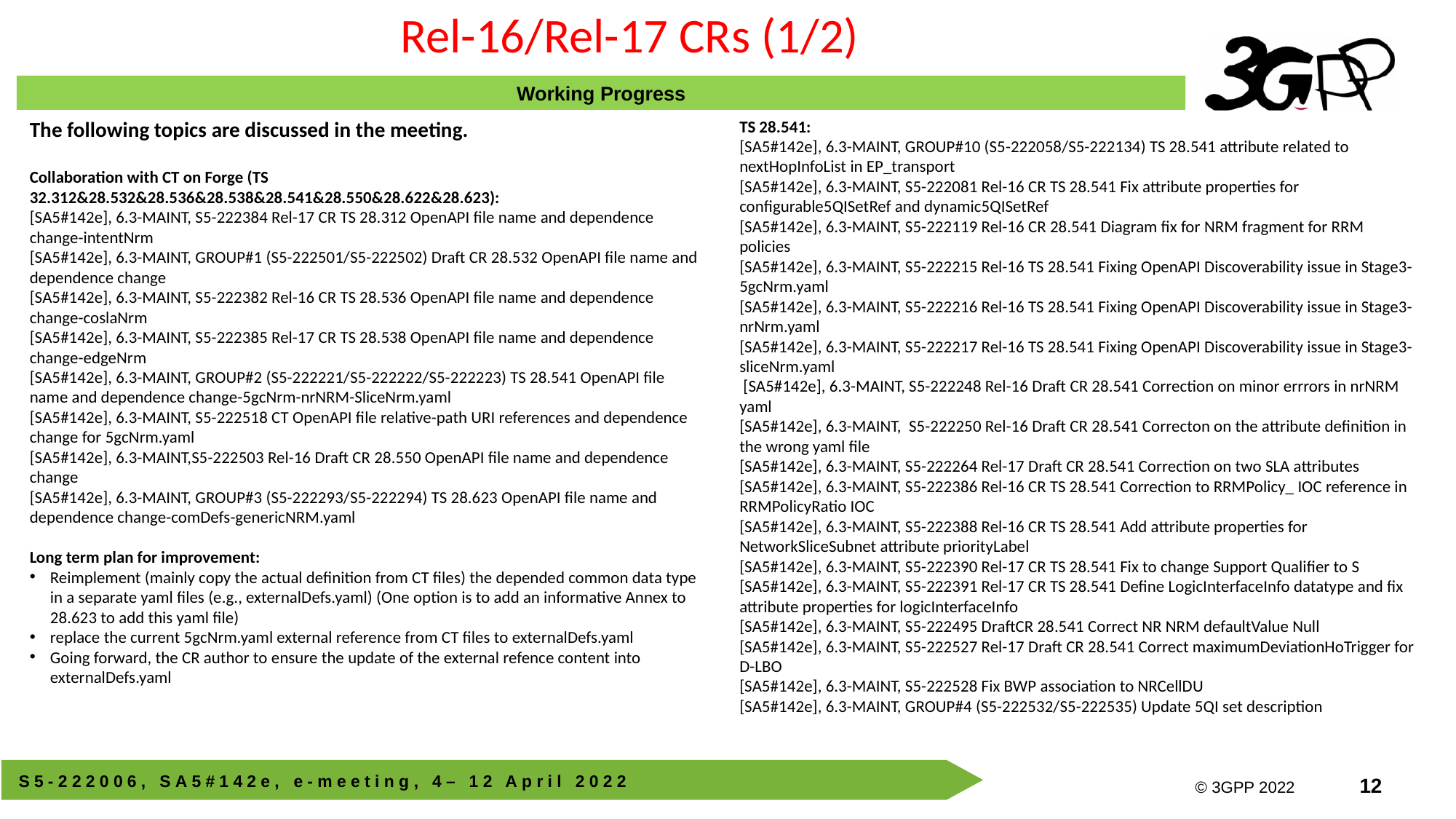

Rel-16/Rel-17 CRs (1/2)
Working Progress
The following topics are discussed in the meeting.

Collaboration with CT on Forge (TS 32.312&28.532&28.536&28.538&28.541&28.550&28.622&28.623):
[SA5#142e], 6.3-MAINT, S5-222384 Rel-17 CR TS 28.312 OpenAPI file name and dependence change-intentNrm
[SA5#142e], 6.3-MAINT, GROUP#1 (S5-222501/S5-222502) Draft CR 28.532 OpenAPI file name and dependence change
[SA5#142e], 6.3-MAINT, S5-222382 Rel-16 CR TS 28.536 OpenAPI file name and dependence change-coslaNrm
[SA5#142e], 6.3-MAINT, S5-222385 Rel-17 CR TS 28.538 OpenAPI file name and dependence change-edgeNrm
[SA5#142e], 6.3-MAINT, GROUP#2 (S5-222221/S5-222222/S5-222223) TS 28.541 OpenAPI file name and dependence change-5gcNrm-nrNRM-SliceNrm.yaml
[SA5#142e], 6.3-MAINT, S5-222518 CT OpenAPI file relative-path URI references and dependence change for 5gcNrm.yaml
[SA5#142e], 6.3-MAINT,S5-222503 Rel-16 Draft CR 28.550 OpenAPI file name and dependence change
[SA5#142e], 6.3-MAINT, GROUP#3 (S5-222293/S5-222294) TS 28.623 OpenAPI file name and dependence change-comDefs-genericNRM.yaml

Long term plan for improvement:
Reimplement (mainly copy the actual definition from CT files) the depended common data type in a separate yaml files (e.g., externalDefs.yaml) (One option is to add an informative Annex to 28.623 to add this yaml file)
replace the current 5gcNrm.yaml external reference from CT files to externalDefs.yaml
Going forward, the CR author to ensure the update of the external refence content into externalDefs.yaml
TS 28.541:
[SA5#142e], 6.3-MAINT, GROUP#10 (S5-222058/S5-222134) TS 28.541 attribute related to nextHopInfoList in EP_transport
[SA5#142e], 6.3-MAINT, S5-222081 Rel-16 CR TS 28.541 Fix attribute properties for configurable5QISetRef and dynamic5QISetRef
[SA5#142e], 6.3-MAINT, S5-222119 Rel-16 CR 28.541 Diagram fix for NRM fragment for RRM policies
[SA5#142e], 6.3-MAINT, S5-222215 Rel-16 TS 28.541 Fixing OpenAPI Discoverability issue in Stage3-5gcNrm.yaml
[SA5#142e], 6.3-MAINT, S5-222216 Rel-16 TS 28.541 Fixing OpenAPI Discoverability issue in Stage3-nrNrm.yaml
[SA5#142e], 6.3-MAINT, S5-222217 Rel-16 TS 28.541 Fixing OpenAPI Discoverability issue in Stage3-sliceNrm.yaml
 [SA5#142e], 6.3-MAINT, S5-222248 Rel-16 Draft CR 28.541 Correction on minor errrors in nrNRM yaml
[SA5#142e], 6.3-MAINT,  S5-222250 Rel-16 Draft CR 28.541 Correcton on the attribute definition in the wrong yaml file
[SA5#142e], 6.3-MAINT, S5-222264 Rel-17 Draft CR 28.541 Correction on two SLA attributes
[SA5#142e], 6.3-MAINT, S5-222386 Rel-16 CR TS 28.541 Correction to RRMPolicy_ IOC reference in RRMPolicyRatio IOC
[SA5#142e], 6.3-MAINT, S5-222388 Rel-16 CR TS 28.541 Add attribute properties for NetworkSliceSubnet attribute priorityLabel
[SA5#142e], 6.3-MAINT, S5-222390 Rel-17 CR TS 28.541 Fix to change Support Qualifier to S
[SA5#142e], 6.3-MAINT, S5-222391 Rel-17 CR TS 28.541 Define LogicInterfaceInfo datatype and fix attribute properties for logicInterfaceInfo
[SA5#142e], 6.3-MAINT, S5-222495 DraftCR 28.541 Correct NR NRM defaultValue Null
[SA5#142e], 6.3-MAINT, S5-222527 Rel-17 Draft CR 28.541 Correct maximumDeviationHoTrigger for D-LBO
[SA5#142e], 6.3-MAINT, S5-222528 Fix BWP association to NRCellDU
[SA5#142e], 6.3-MAINT, GROUP#4 (S5-222532/S5-222535) Update 5QI set description